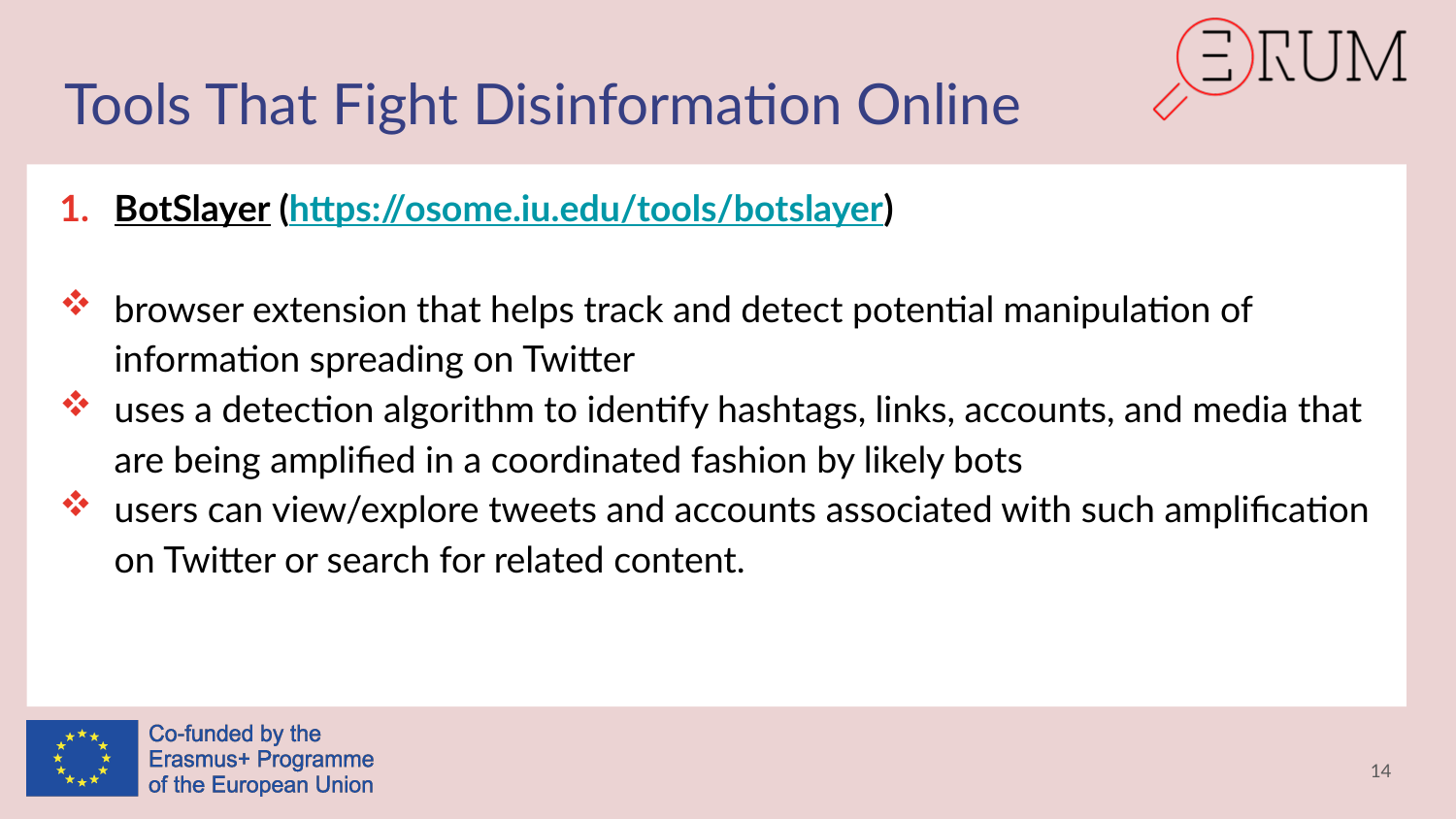

# Tools That Fight Disinformation Online
BotSlayer (https://osome.iu.edu/tools/botslayer)

browser extension that helps track and detect potential manipulation of information spreading on Twitter
uses a detection algorithm to identify hashtags, links, accounts, and media that are being amplified in a coordinated fashion by likely bots
users can view/explore tweets and accounts associated with such amplification on Twitter or search for related content.

14